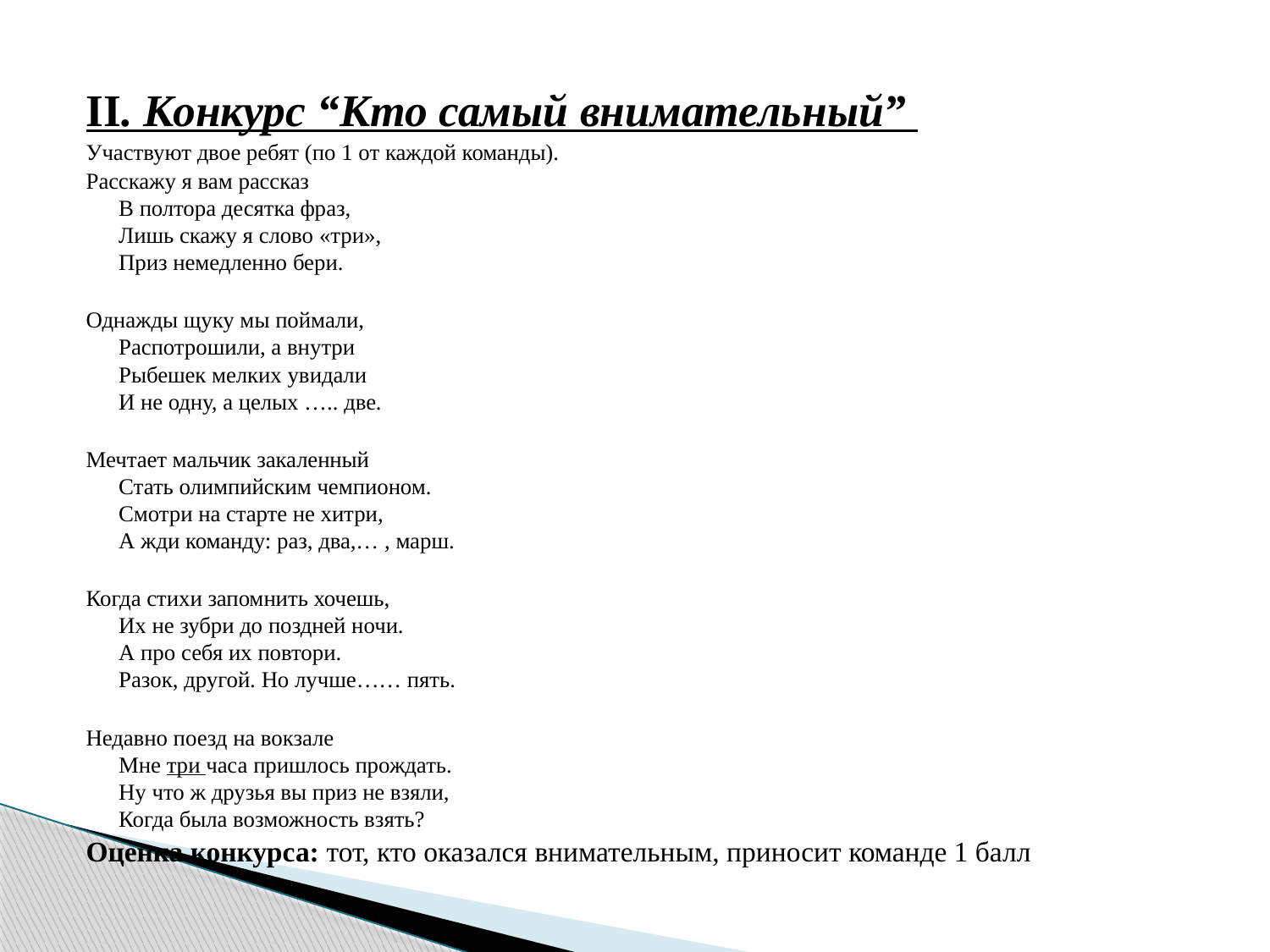

#

II. Конкурс “Кто самый внимательный”
Участвуют двое ребят (по 1 от каждой команды).
Расскажу я вам рассказ
В полтора десятка фраз,
Лишь скажу я слово «три»,
Приз немедленно бери.

Однажды щуку мы поймали,
Распотрошили, а внутри
Рыбешек мелких увидали
И не одну, а целых ….. две.

Мечтает мальчик закаленный
Стать олимпийским чемпионом.
Смотри на старте не хитри,
А жди команду: раз, два,… , марш.

Когда стихи запомнить хочешь,
Их не зубри до поздней ночи.
А про себя их повтори.
Разок, другой. Но лучше…… пять.

Недавно поезд на вокзале
Мне три часа пришлось прождать.
Ну что ж друзья вы приз не взяли,
Когда была возможность взять?
Оценка конкурса: тот, кто оказался внимательным, приносит команде 1 балл